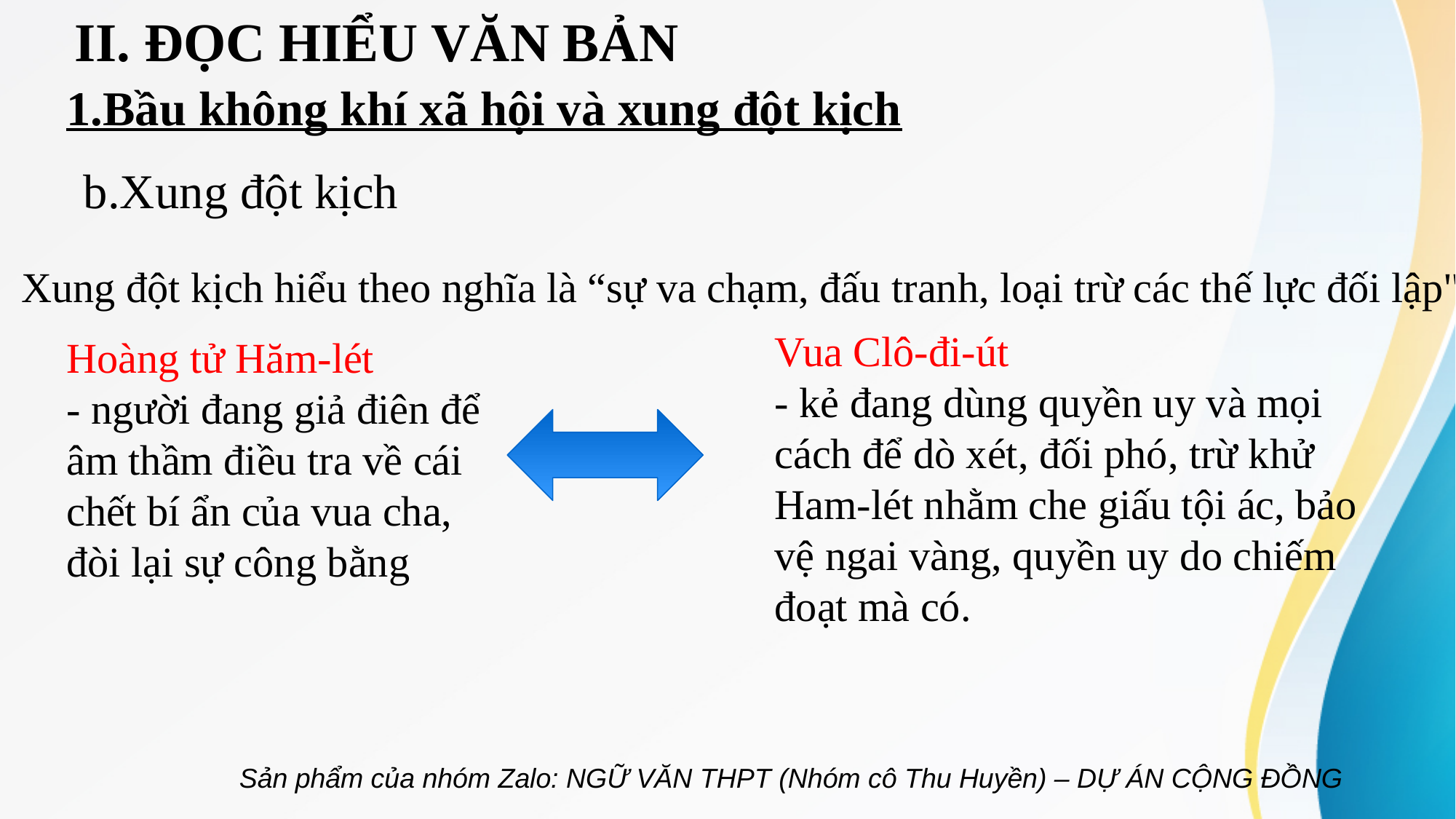

# II. ĐỌC HIỂU VĂN BẢN
1.Bầu không khí xã hội và xung đột kịch

b.Xung đột kịch
Xung đột kịch hiểu theo nghĩa là “sự va chạm, đấu tranh, loại trừ các thế lực đối lập" .
Vua Clô-đi-út
- kẻ đang dùng quyền uy và mọi cách để dò xét, đối phó, trừ khử  Ham-lét nhằm che giấu tội ác, bảo vệ ngai vàng, quyền uy do chiếm đoạt mà có.
Hoàng tử Hăm-lét
- người đang giả điên để âm thầm điều tra về cái chết bí ẩn của vua cha,
đòi lại sự công bằng

Sản phẩm của nhóm Zalo: NGỮ VĂN THPT (Nhóm cô Thu Huyền) – DỰ ÁN CỘNG ĐỒNG